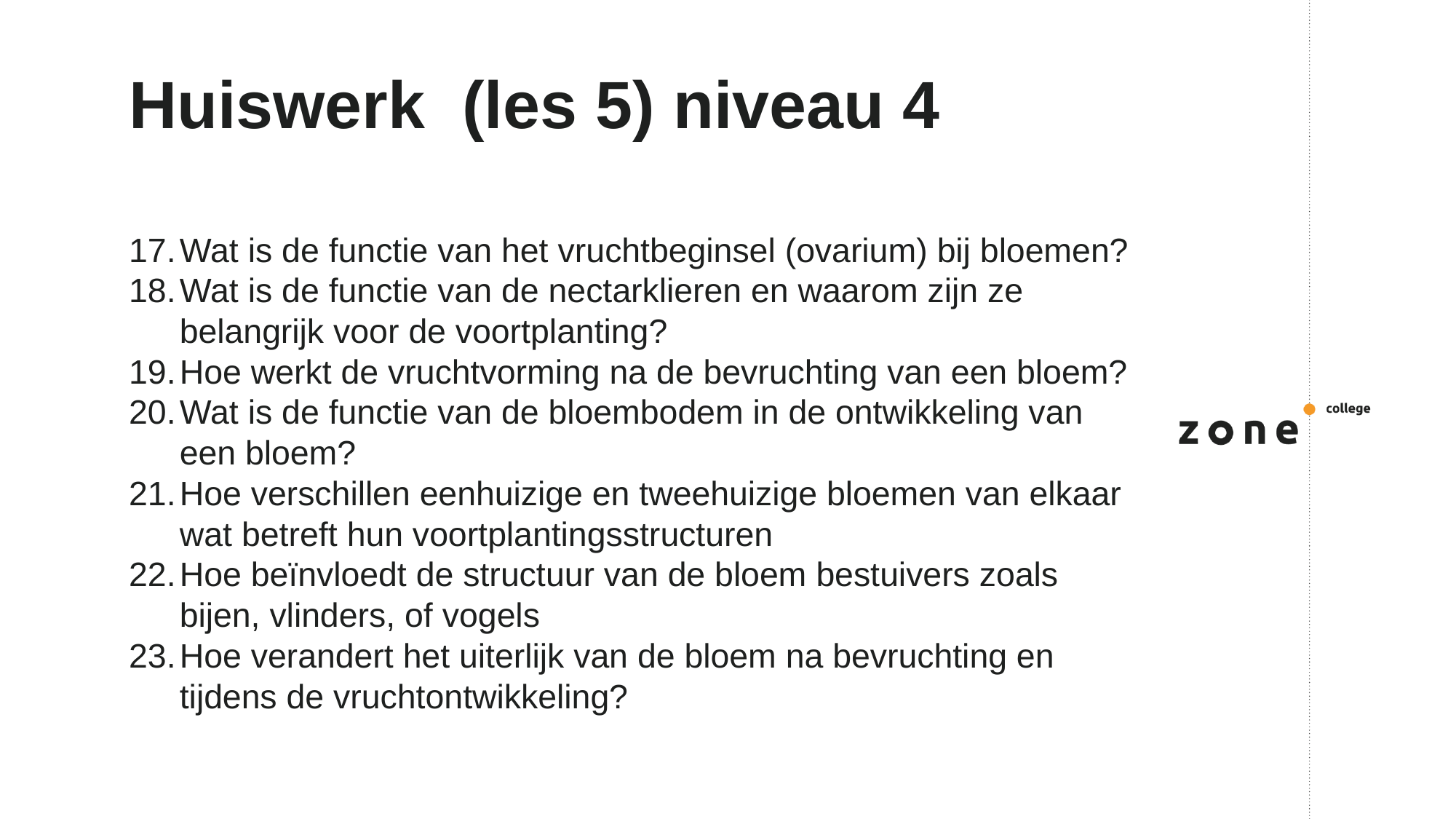

# Huiswerk  (les 5) niveau 4
Wat is de functie van het vruchtbeginsel (ovarium) bij bloemen?
Wat is de functie van de nectarklieren en waarom zijn ze belangrijk voor de voortplanting?
Hoe werkt de vruchtvorming na de bevruchting van een bloem?
Wat is de functie van de bloembodem in de ontwikkeling van een bloem?
Hoe verschillen eenhuizige en tweehuizige bloemen van elkaar wat betreft hun voortplantingsstructuren
Hoe beïnvloedt de structuur van de bloem bestuivers zoals bijen, vlinders, of vogels
Hoe verandert het uiterlijk van de bloem na bevruchting en tijdens de vruchtontwikkeling?